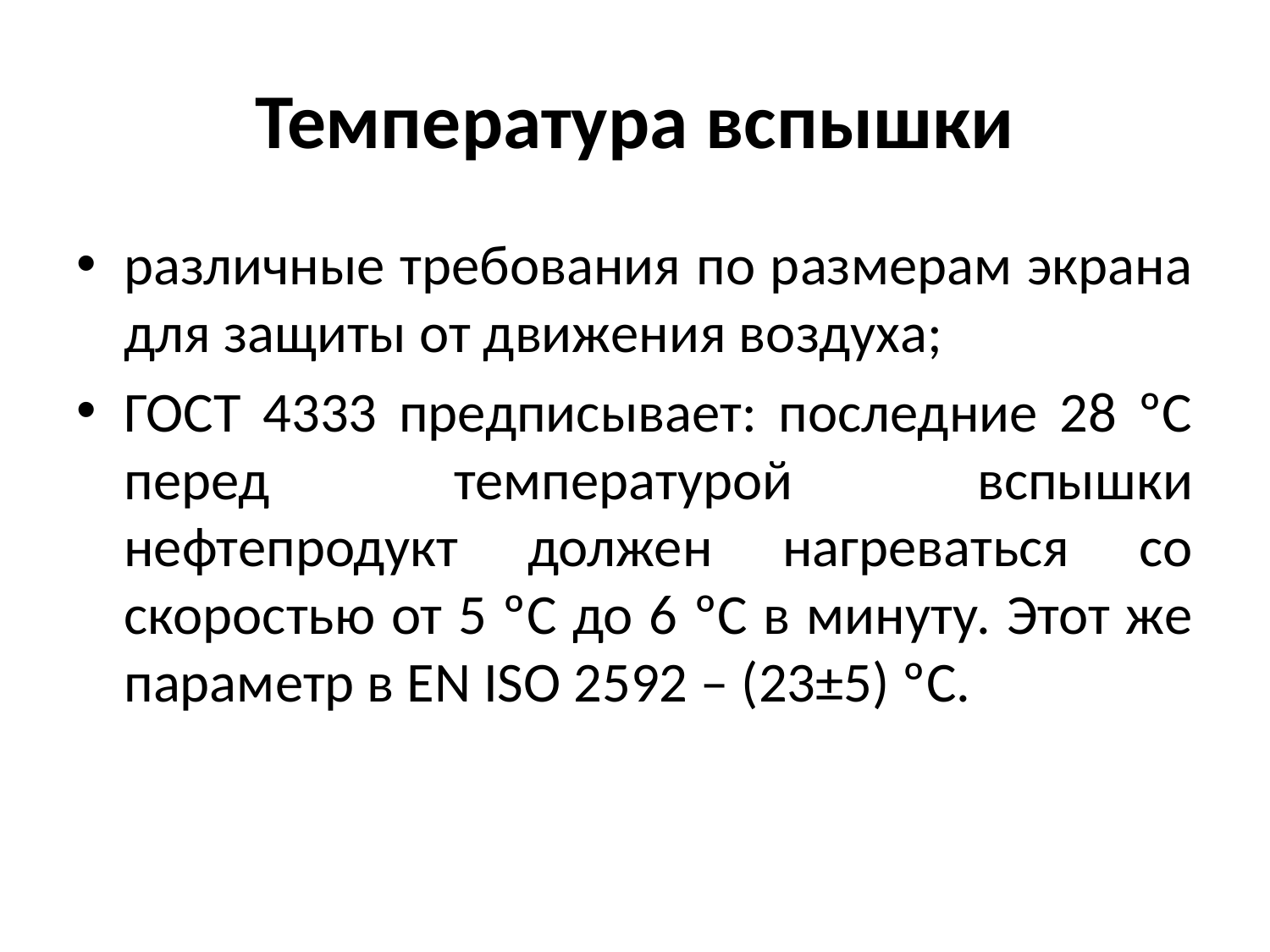

# Температура вспышки
различные требования по размерам экрана для защиты от движения воздуха;
ГОСТ 4333 предписывает: последние 28 ºС перед температурой вспышки нефтепродукт должен нагреваться со скоростью от 5 ºС до 6 ºС в минуту. Этот же параметр в EN ISO 2592 – (23±5) ºС.